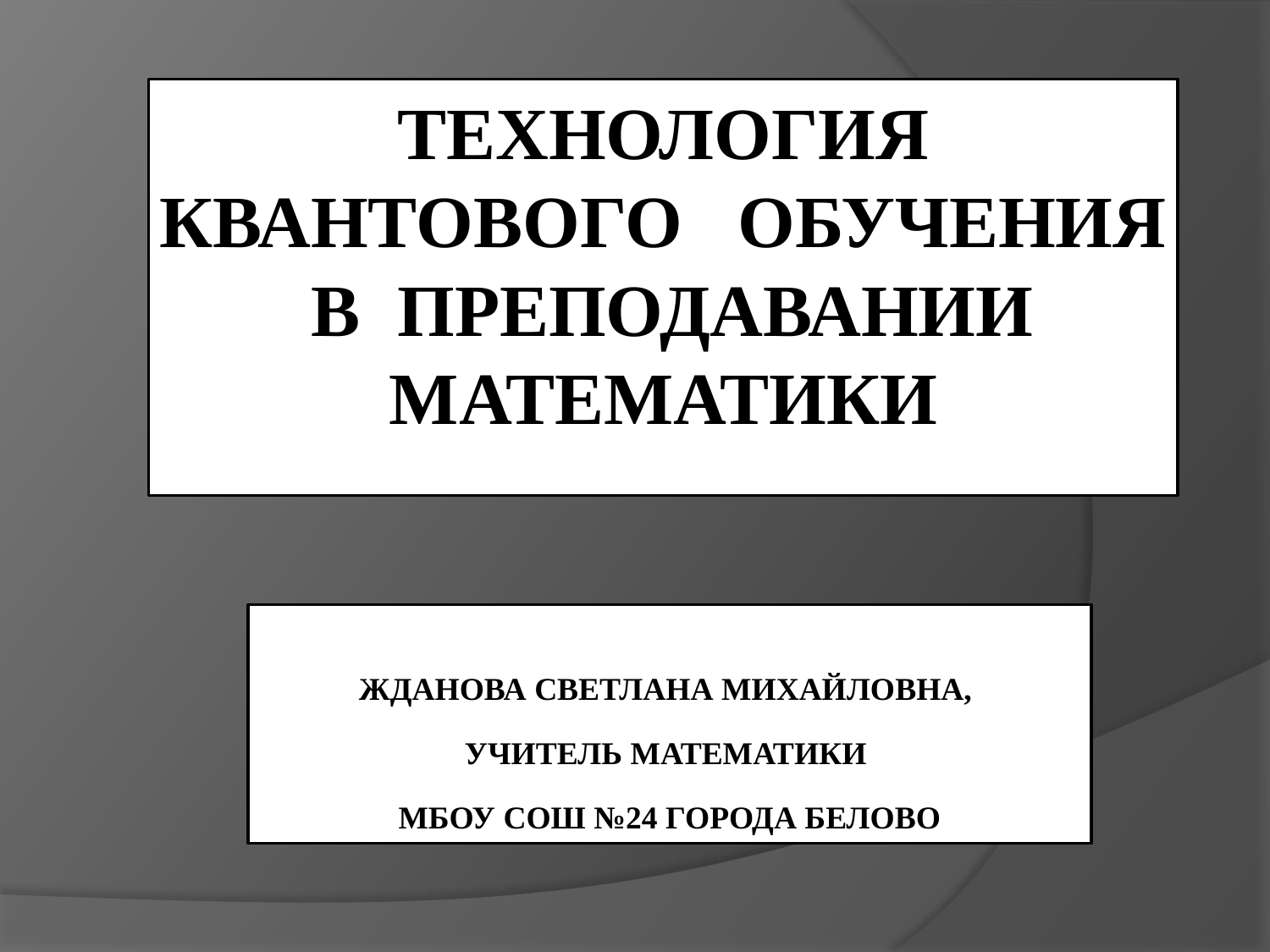

# Технология квантового   обучения в  преподавании математики

Жданова Светлана Михайловна,
учитель математики
МБОУ СОШ №24 города Белово